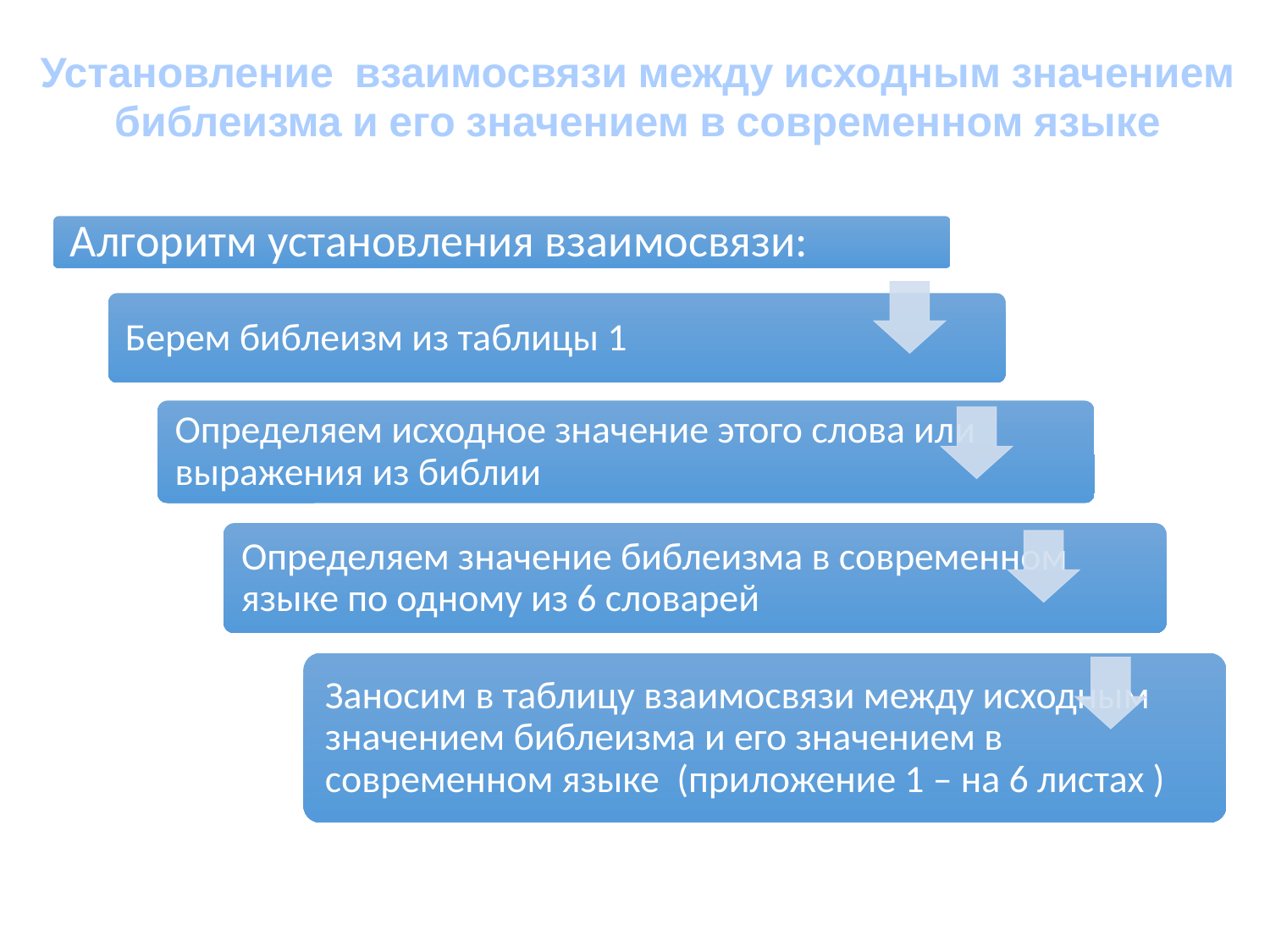

Установление  взаимосвязи между исходным значением библеизма и его значением в современном языке
Алгоритм установления взаимосвязи:
Берем библеизм из таблицы 1
Определяем исходное значение этого слова или выражения из библии
Определяем значение библеизма в современном языке по одному из 6 словарей
Заносим в таблицу взаимосвязи между исходным значением библеизма и его значением в современном языке  (приложение 1 – на 6 листах )